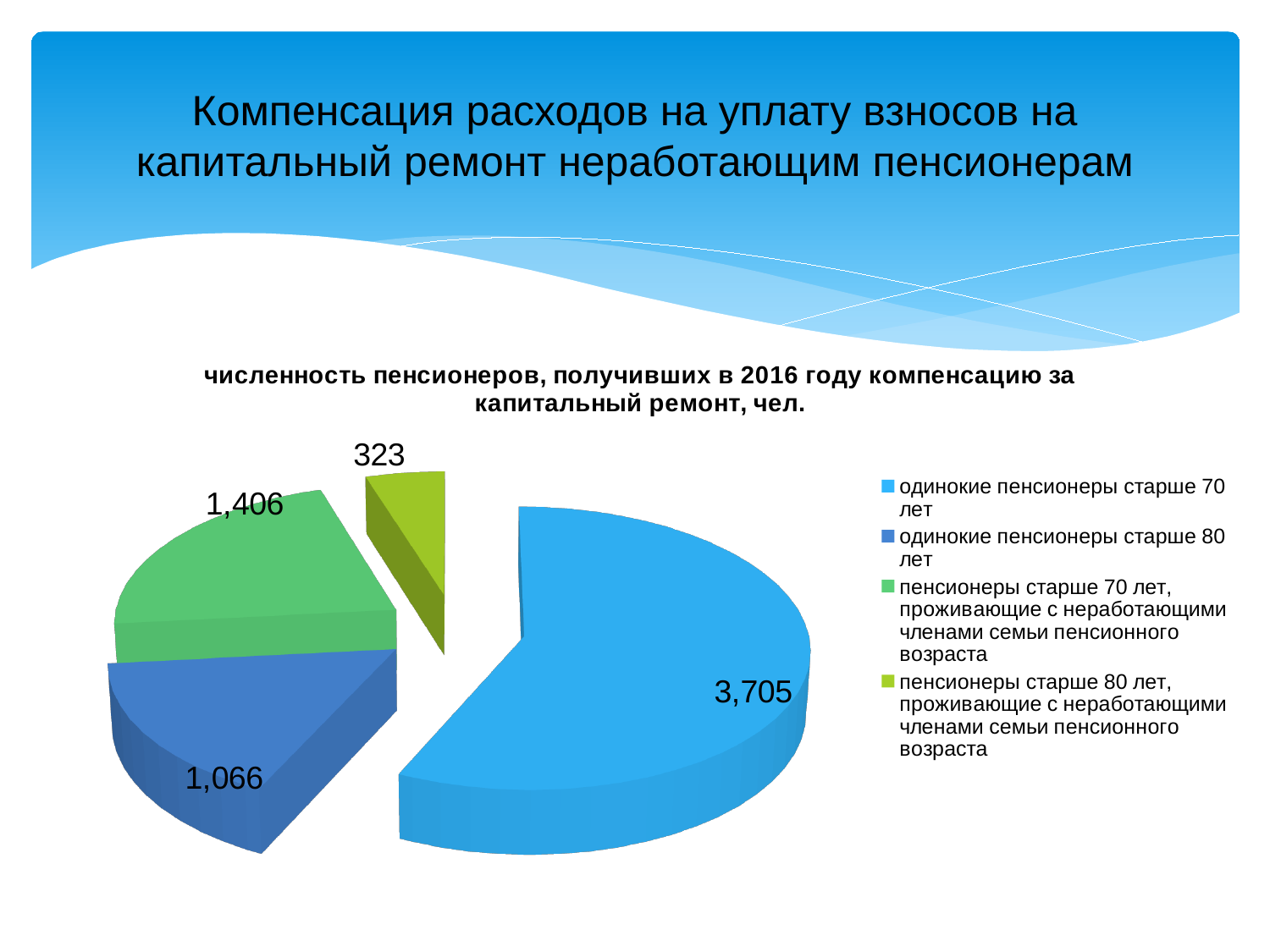

# Компенсация расходов на уплату взносов на капитальный ремонт неработающим пенсионерам

[unsupported chart]